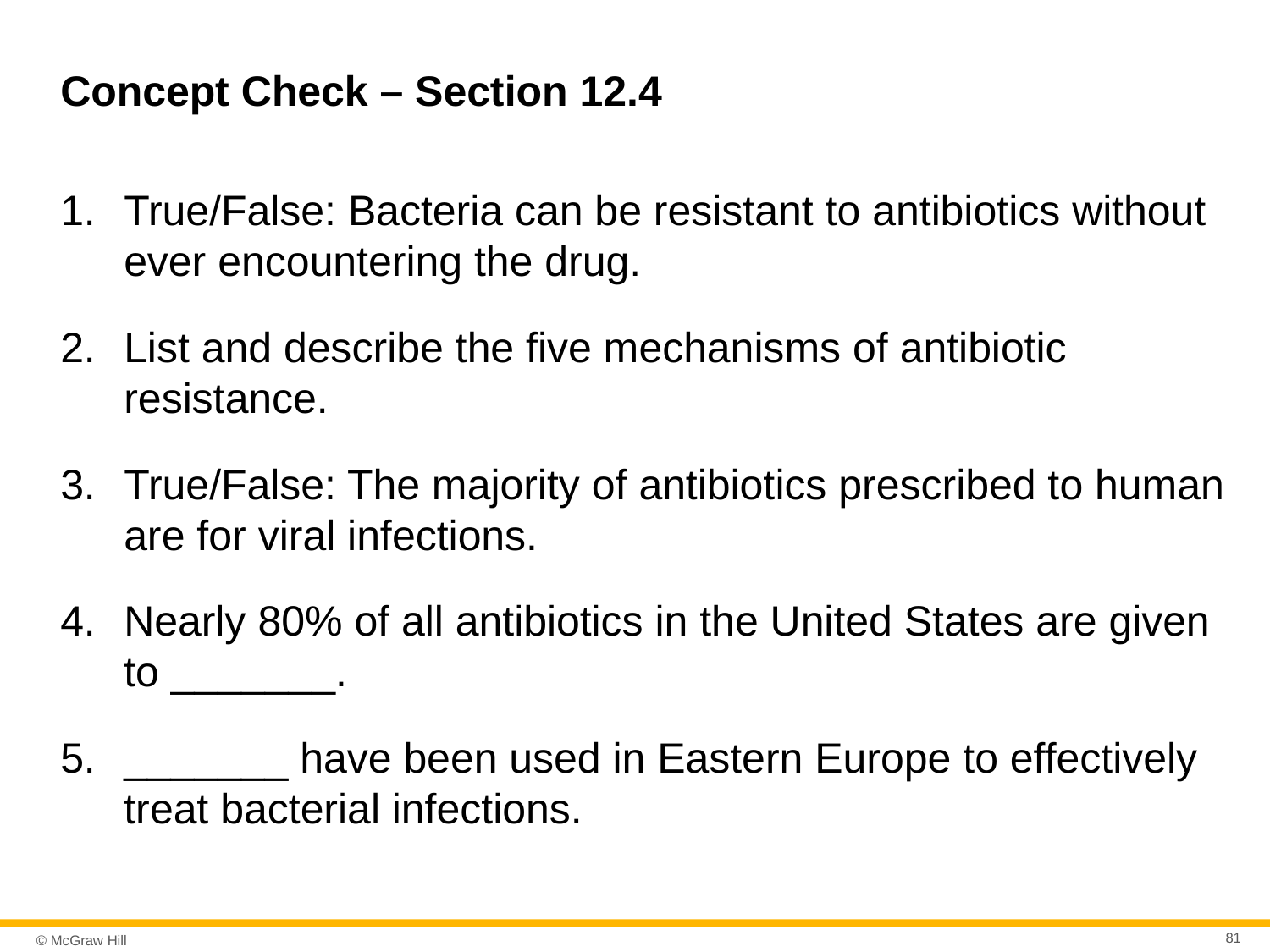

# Concept Check – Section 12.4
True/False: Bacteria can be resistant to antibiotics without ever encountering the drug.
List and describe the five mechanisms of antibiotic resistance.
True/False: The majority of antibiotics prescribed to human are for viral infections.
Nearly 80% of all antibiotics in the United States are given to _______.
_______ have been used in Eastern Europe to effectively treat bacterial infections.